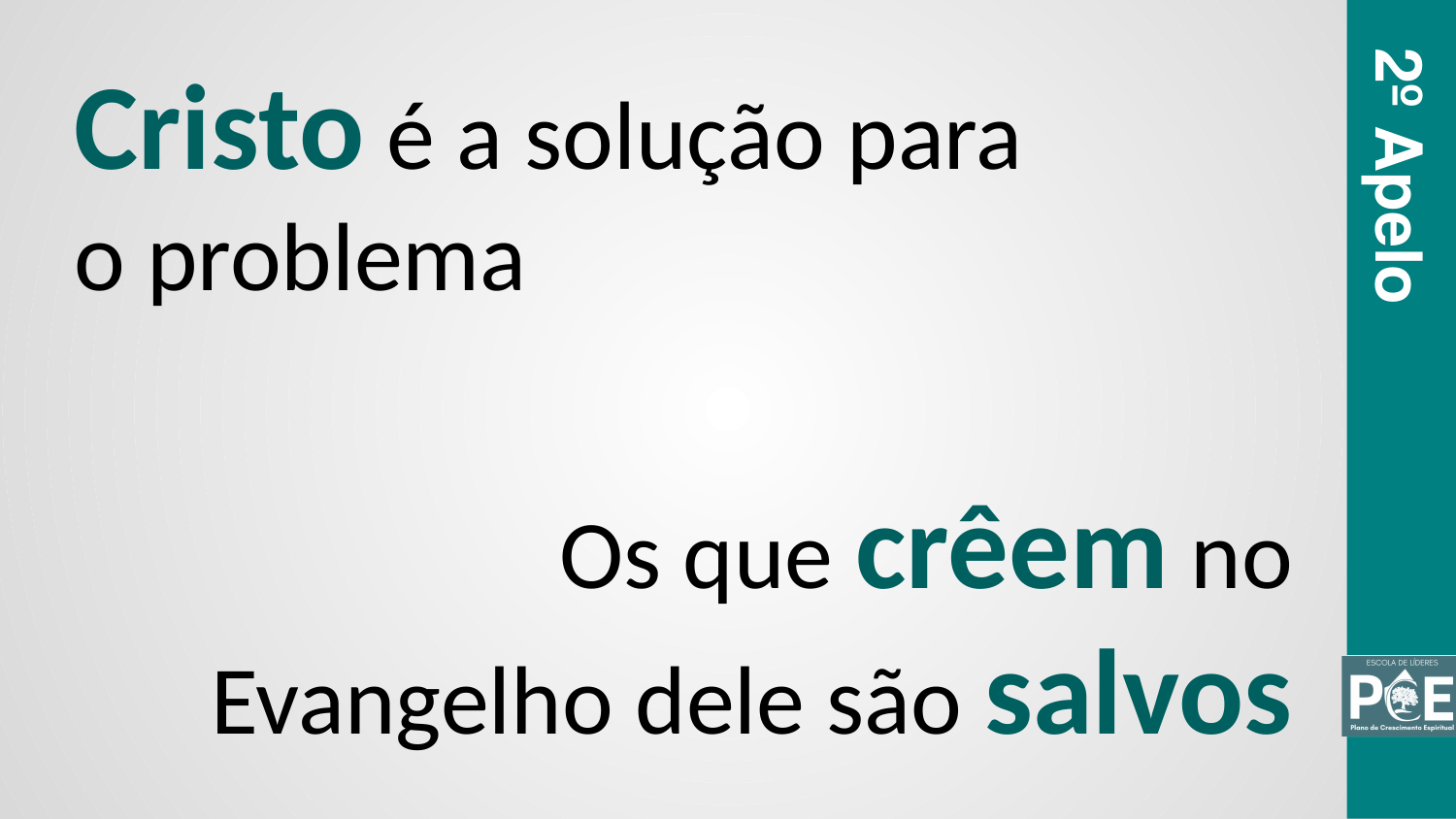

Cristo é a solução para o problema
2º Apelo
Os que crêem no Evangelho dele são salvos